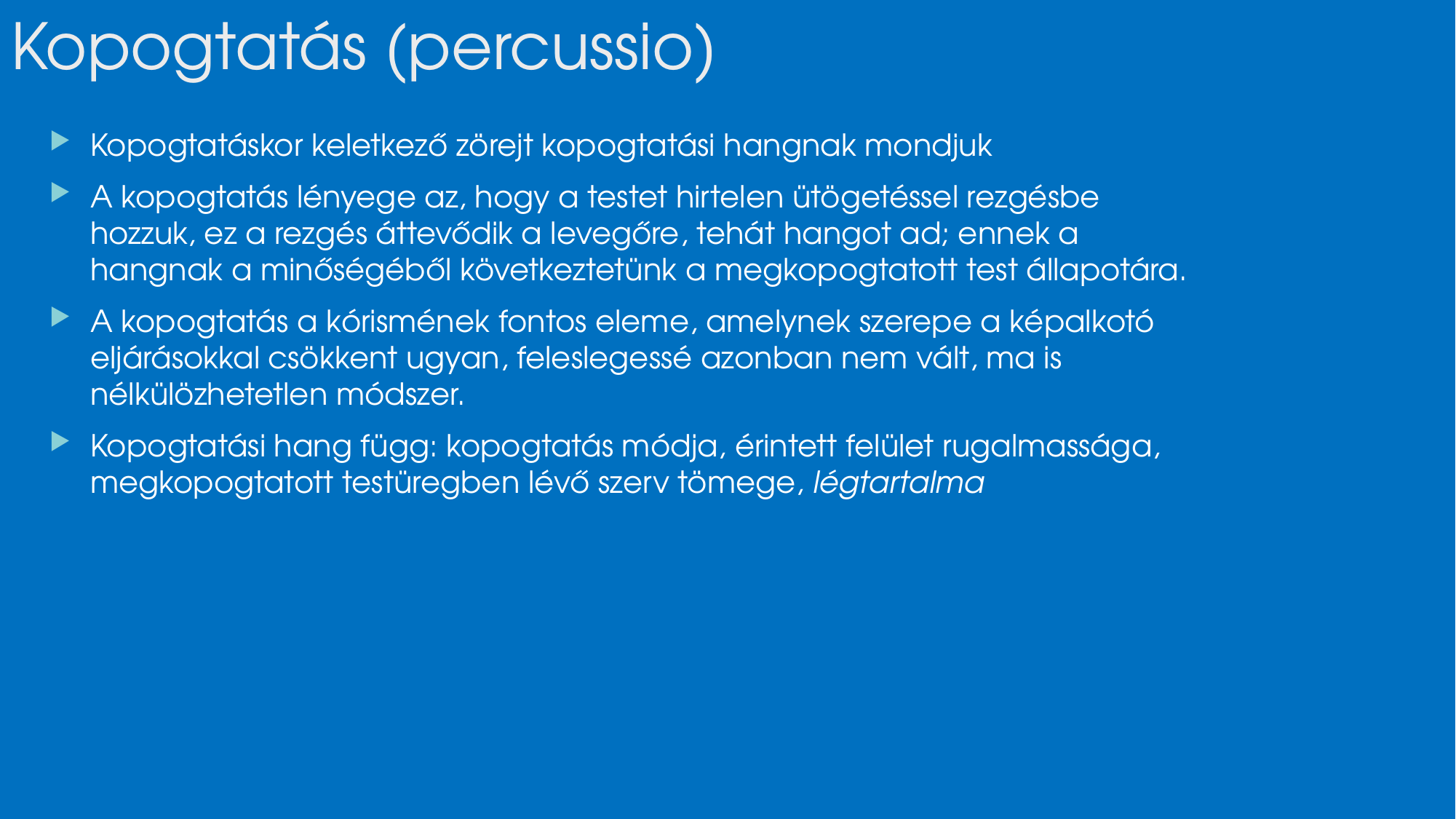

# Kopogtatás (percussio)
Kopogtatáskor keletkező zörejt kopogtatási hangnak mondjuk
A kopogtatás lényege az, hogy a testet hirtelen ütögetéssel rezgésbe hozzuk, ez a rezgés áttevődik a levegőre, tehát hangot ad; ennek a hangnak a minőségéből következtetünk a megkopogtatott test állapotára.
A kopogtatás a kórismének fontos eleme, amelynek szerepe a képalkotó eljárásokkal csökkent ugyan, feleslegessé azonban nem vált, ma is nélkülözhetetlen módszer.
Kopogtatási hang függ: kopogtatás módja, érintett felület rugalmassága, megkopogtatott testüregben lévő szerv tömege, légtartalma